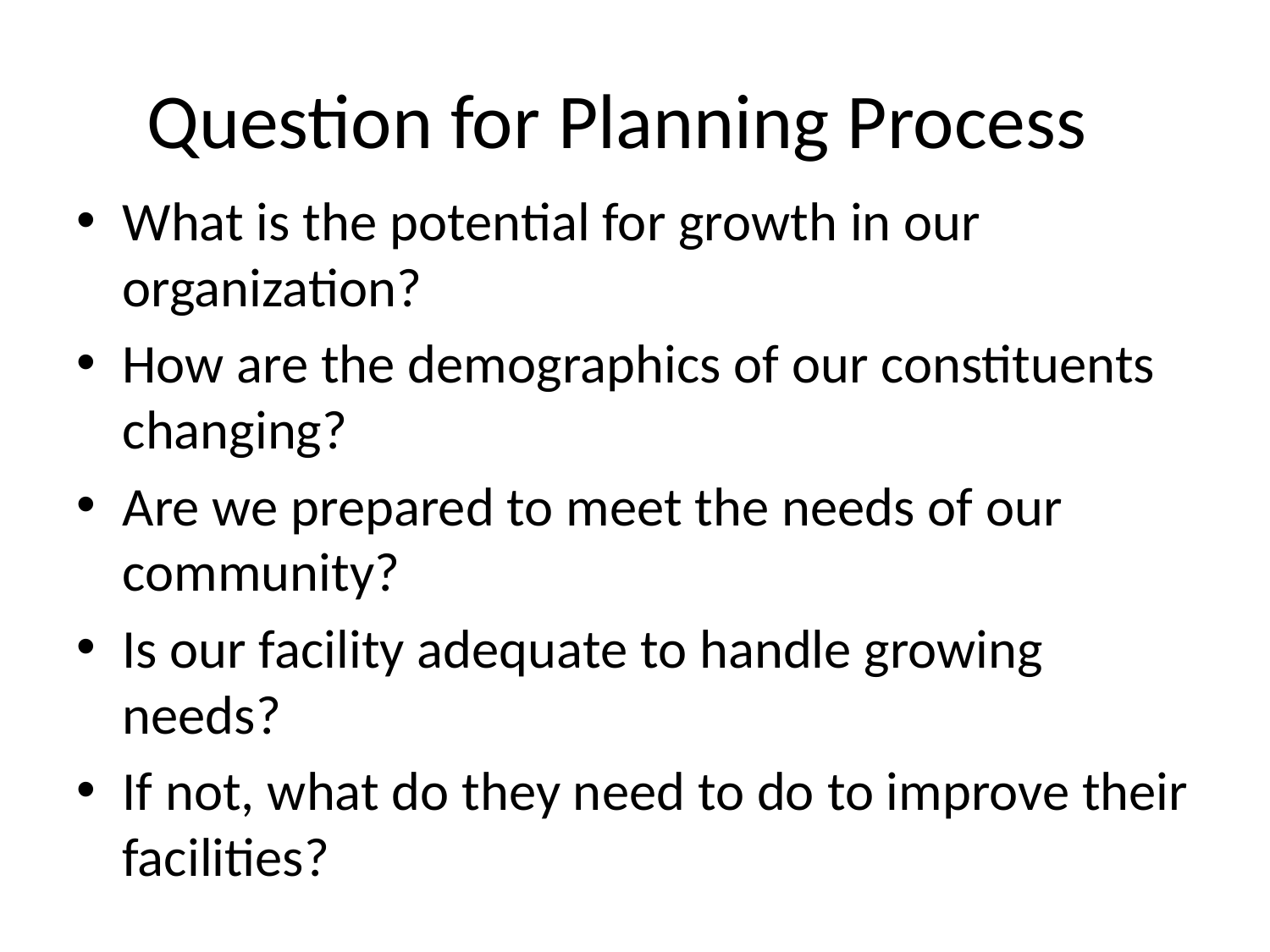

# Question for Planning Process
What is the potential for growth in our organization?
How are the demographics of our constituents changing?
Are we prepared to meet the needs of our community?
Is our facility adequate to handle growing needs?
If not, what do they need to do to improve their facilities?